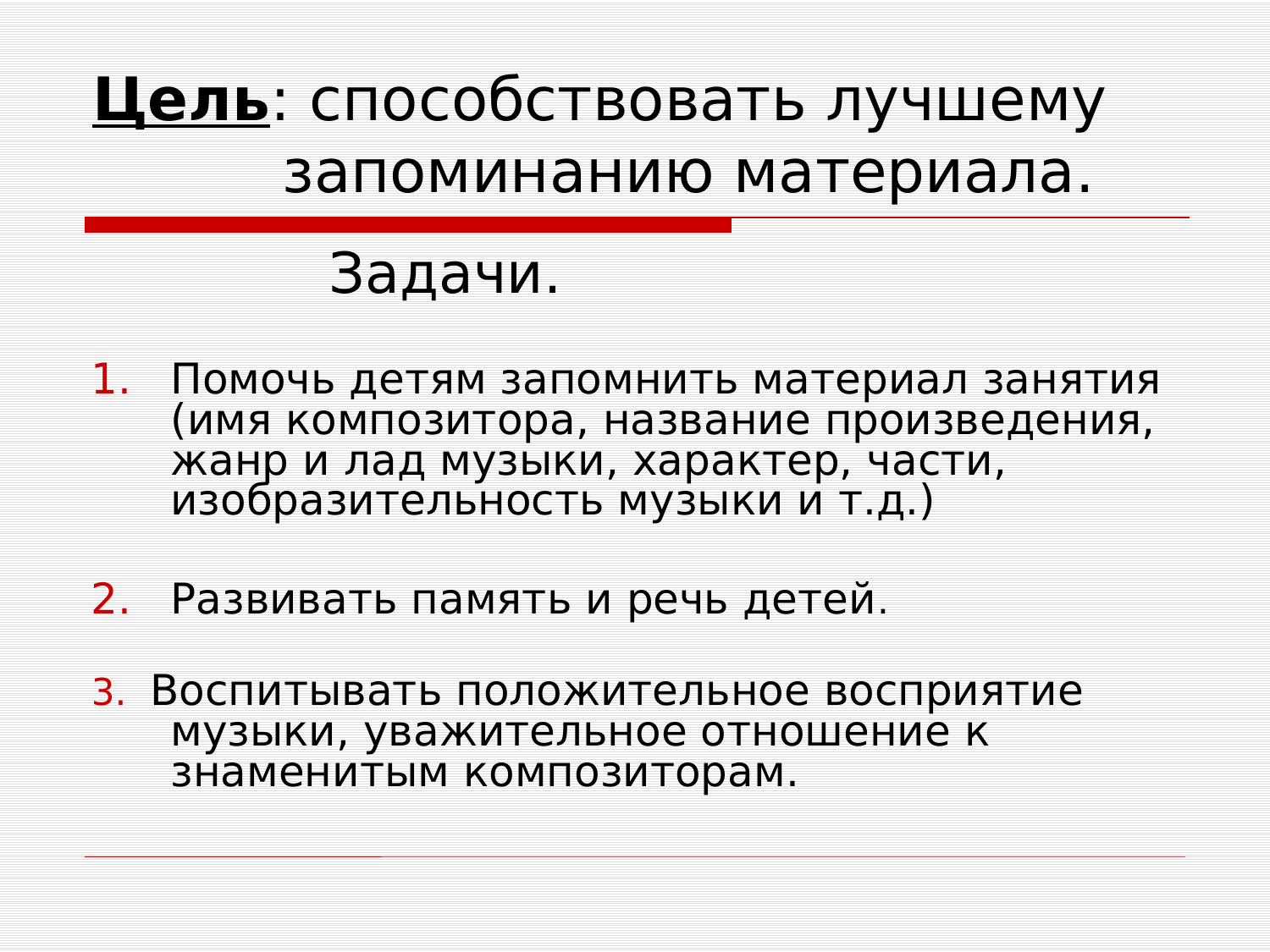

# Цель: способствовать лучшему запоминанию материала.
                                 Задачи.

Помочь детям запомнить материал занятия (имя композитора, название произведения, жанр и лад музыки, характер, части, изобразительность музыки и т.д.)

Развивать память и речь детей.

3.  Воспитывать положительное восприятие музыки, уважительное отношение к знаменитым композиторам.